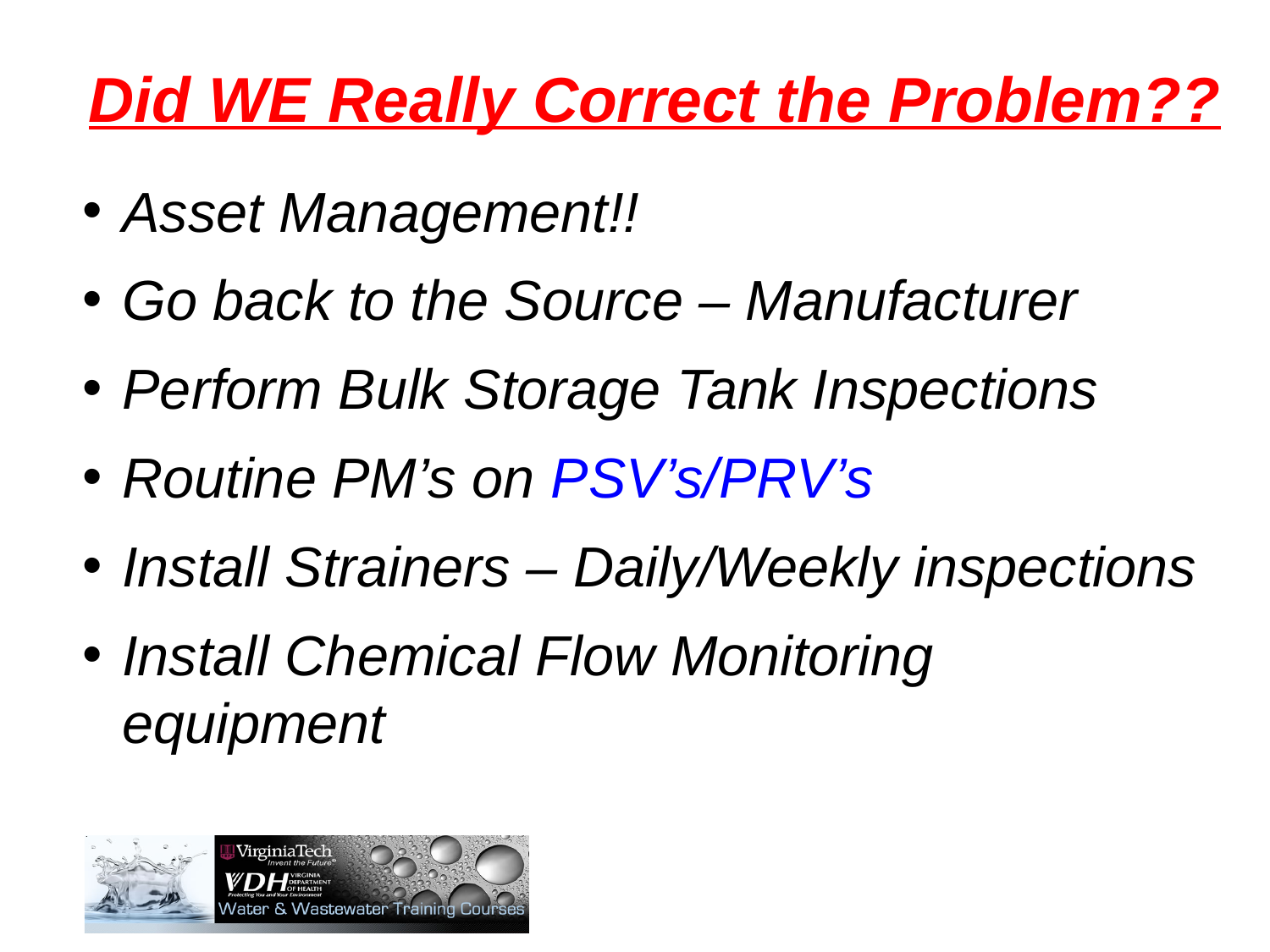

Did WE Really Correct the Problem??
Asset Management!!
Go back to the Source – Manufacturer
Perform Bulk Storage Tank Inspections
Routine PM’s on PSV’s/PRV’s
Install Strainers – Daily/Weekly inspections
Install Chemical Flow Monitoring equipment